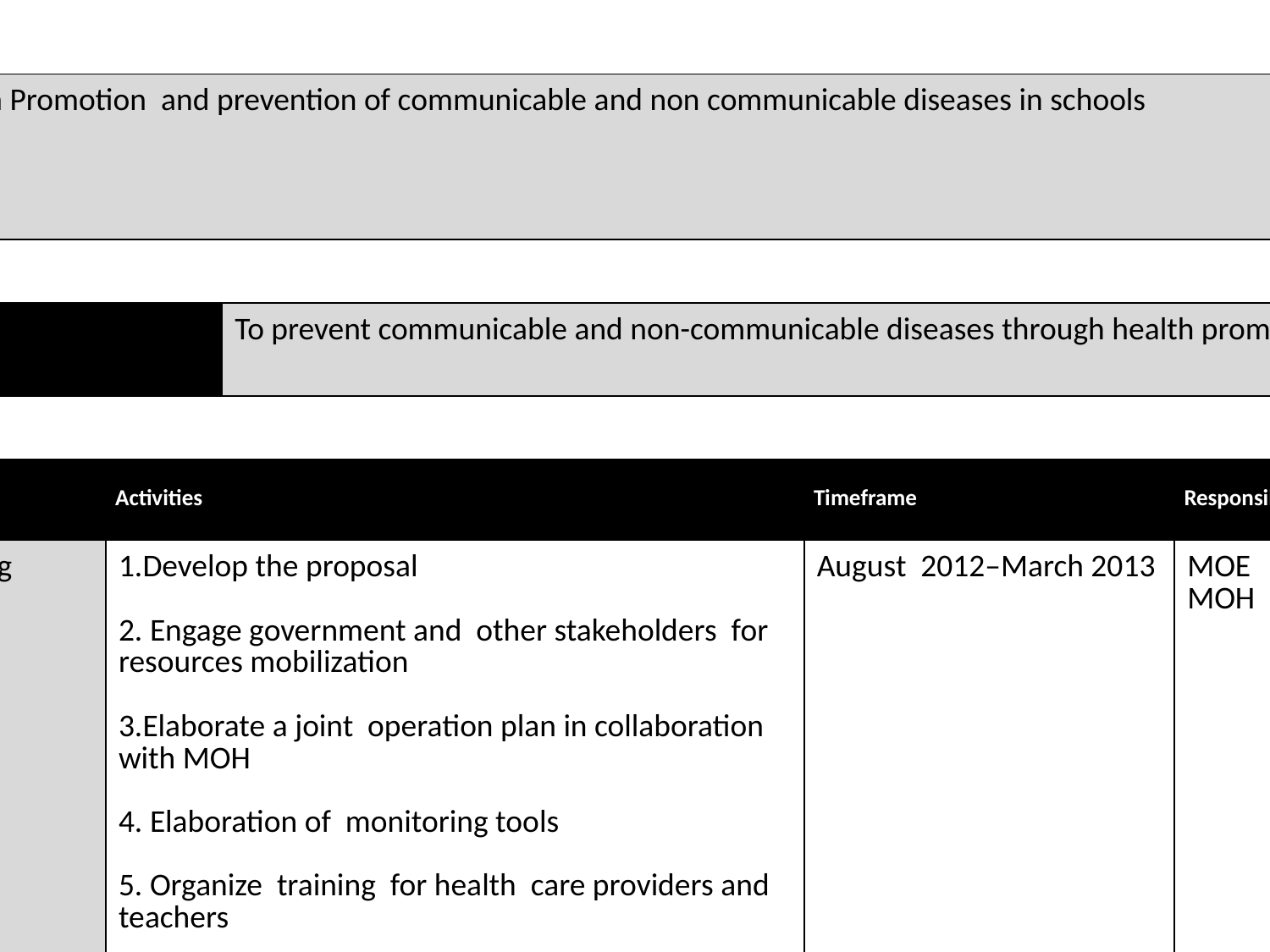

DEWORMING CONT’
| Program Name: | Health Promotion and prevention of communicable and non communicable diseases in schools |  |  |  |  |  |
| --- | --- | --- | --- | --- | --- | --- |
|  |  |  |  |  |  |  |
| Goal: |  |  | To prevent communicable and non-communicable diseases through health promotion and Education |  |  |  |
|  |  |  |  |  |  |  |
| Needs |  | Activities |  | Timeframe | Responsible | Verification of Completion |
| Launching pre - deworming activities |  | 1.Develop the proposal 2. Engage government and other stakeholders for resources mobilization 3.Elaborate a joint operation plan in collaboration with MOH 4. Elaboration of monitoring tools 5. Organize training for health care providers and teachers |  | August 2012–March 2013 | MOE MOH | The concept note developed and available Government and other stakeholders engaged to support the activity Joint operational plan developed and available Number of health care providers and teachers trained |
| Trained teachers on deworming, child growth and nutrition status monitoring. |  | Harmonize the School health training module by integrating issues of deworming, child growth and nutrition status monitoring. Organize in -service training for teachers on comprehensive school health including deworming, child growth and nutrition status monitoring.. Harmonize and disseminate monitoring tools for deworming and nutrition monitoring |  | August 2012–June 2013 | MOE REB MOH | 1.SHT module harmonized 2.Number of in-service teachers trained 3.Monitoring tools harmonized and disseminated in schools |
| Beyond deworming activities |  | Review SH minimum package guidelines and integrate toilet papers in the sanitation package. Sensitize schools to adopt the use of liquid soap for hand washing Develop and disseminate BCC messages on proper hygiene and nutrition in schools. Conduct joint monitoring and sensitization visits on comprehensive hygiene and sanitation in schools. Sensitize ,students, teachers , PTA parents and communities on importance of their participation in schools health activities |  | September 2012-March 2013 | MOE MOH | 1.SH guidelines reviewed and integrate sanitation facilities 2.Number of schools using liquid soap 3.BCC messages developed ,disseminated and available in schools 4.Number of schools visited during joint monitoring visits 5. Number of sensitization sessions organized |

01
Water, Sanitation & Hygiene